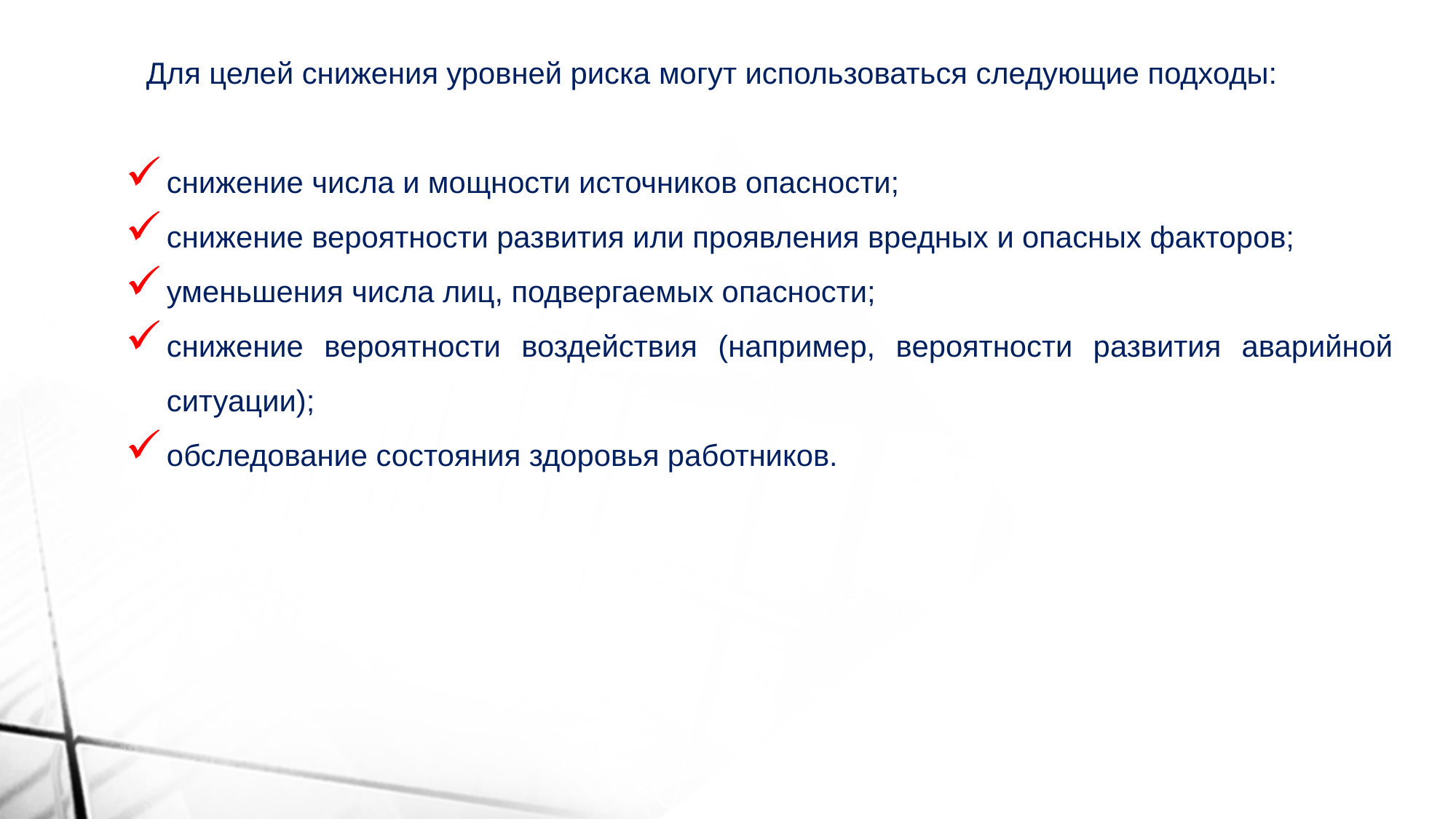

Для целей снижения уровней риска могут использоваться следующие подходы:

снижение числа и мощности источников опасности;
снижение вероятности развития или проявления вредных и опасных факторов;
уменьшения числа лиц, подвергаемых опасности;
снижение вероятности воздействия (например, вероятности развития аварийной ситуации);
обследование состояния здоровья работников.